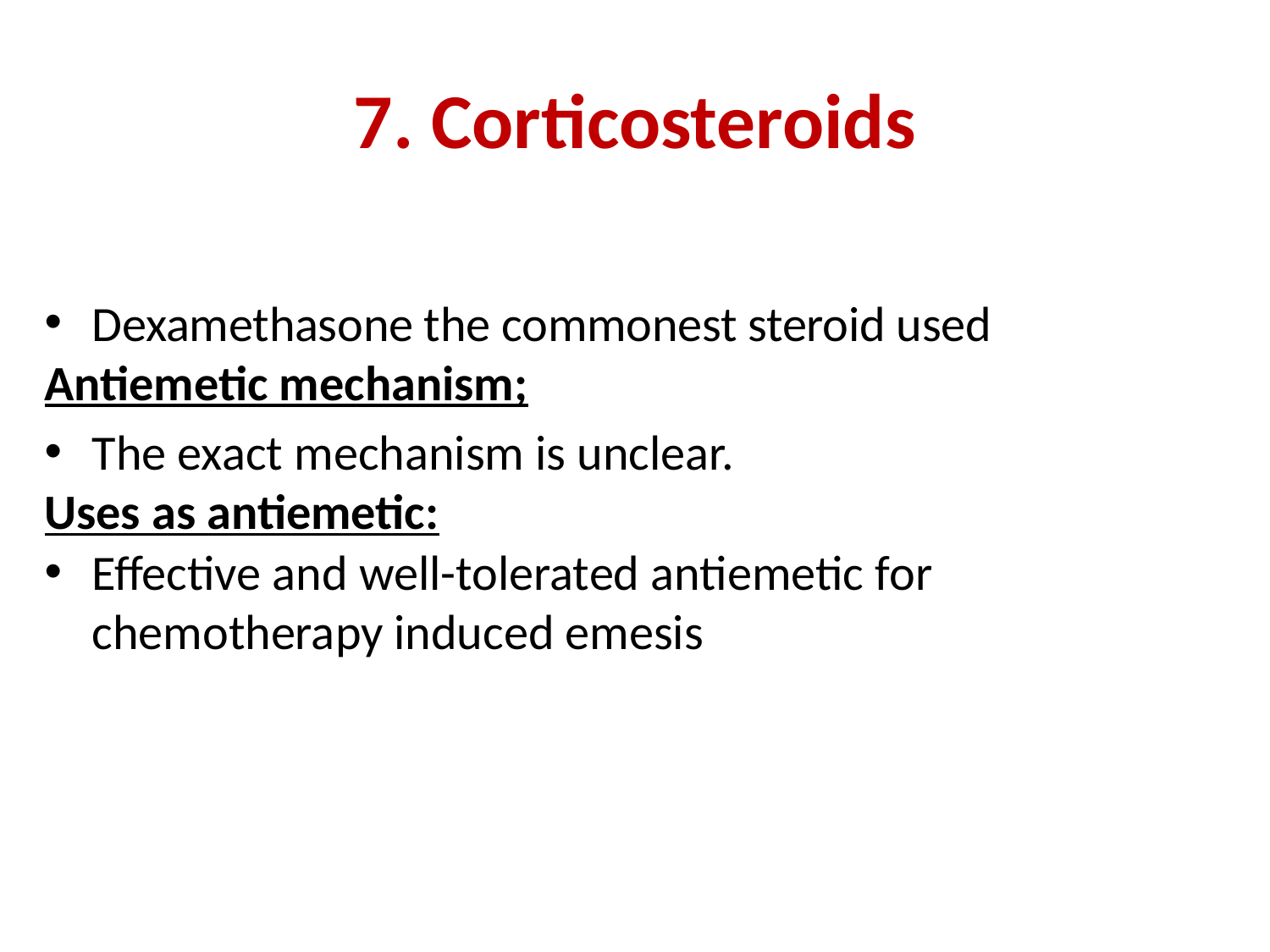

# 7. Corticosteroids
Dexamethasone the commonest steroid used
Antiemetic mechanism;
The exact mechanism is unclear.
Uses as antiemetic:
Effective and well-tolerated antiemetic for chemotherapy induced emesis